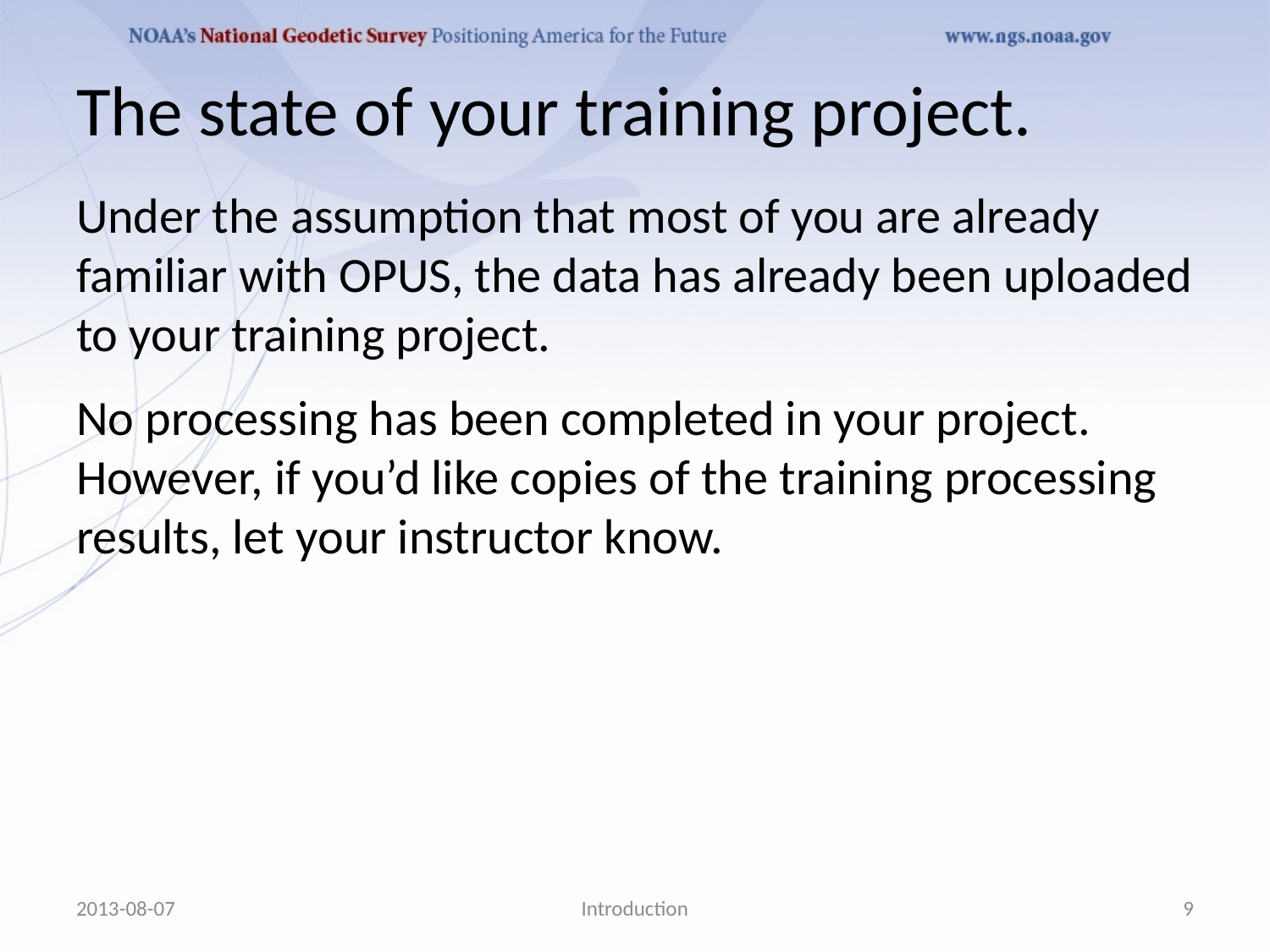

# The state of your training project.
Under the assumption that most of you are already familiar with OPUS, the data has already been uploaded to your training project.
No processing has been completed in your project. However, if you’d like copies of the training processing results, let your instructor know.
2013-08-07
Introduction
9